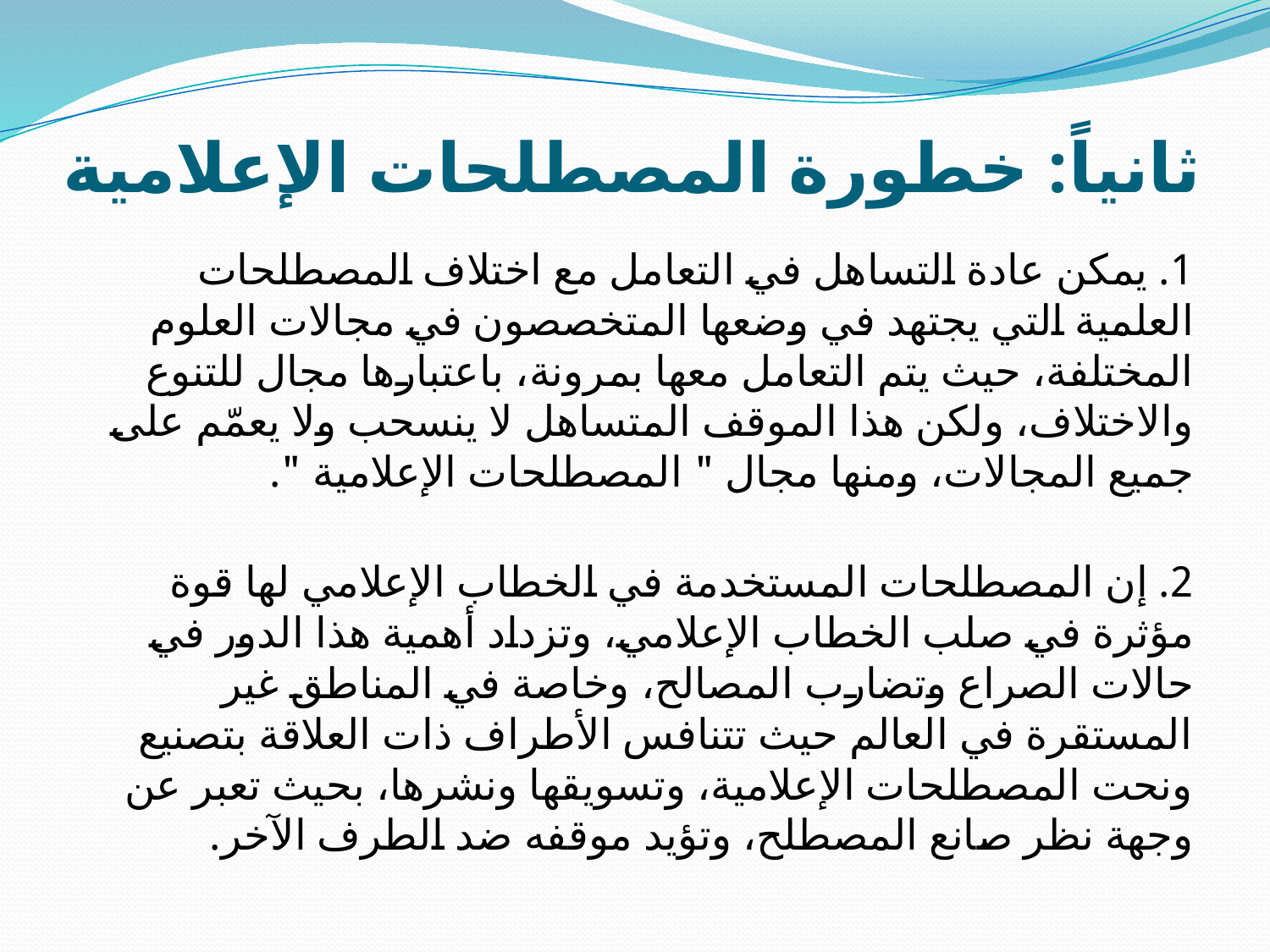

# ثانياً: خطورة المصطلحات الإعلامية
1. يمكن عادة التساهل في التعامل مع اختلاف المصطلحات العلمية التي يجتهد في وضعها المتخصصون في مجالات العلوم المختلفة، حيث يتم التعامل معها بمرونة، باعتبارها مجال للتنوع والاختلاف، ولكن هذا الموقف المتساهل لا ينسحب ولا يعمّم على جميع المجالات، ومنها مجال " المصطلحات الإعلامية ".
2. إن المصطلحات المستخدمة في الخطاب الإعلامي لها قوة مؤثرة في صلب الخطاب الإعلامي، وتزداد أهمية هذا الدور في حالات الصراع وتضارب المصالح، وخاصة في المناطق غير المستقرة في العالم حيث تتنافس الأطراف ذات العلاقة بتصنيع ونحت المصطلحات الإعلامية، وتسويقها ونشرها، بحيث تعبر عن وجهة نظر صانع المصطلح، وتؤيد موقفه ضد الطرف الآخر.